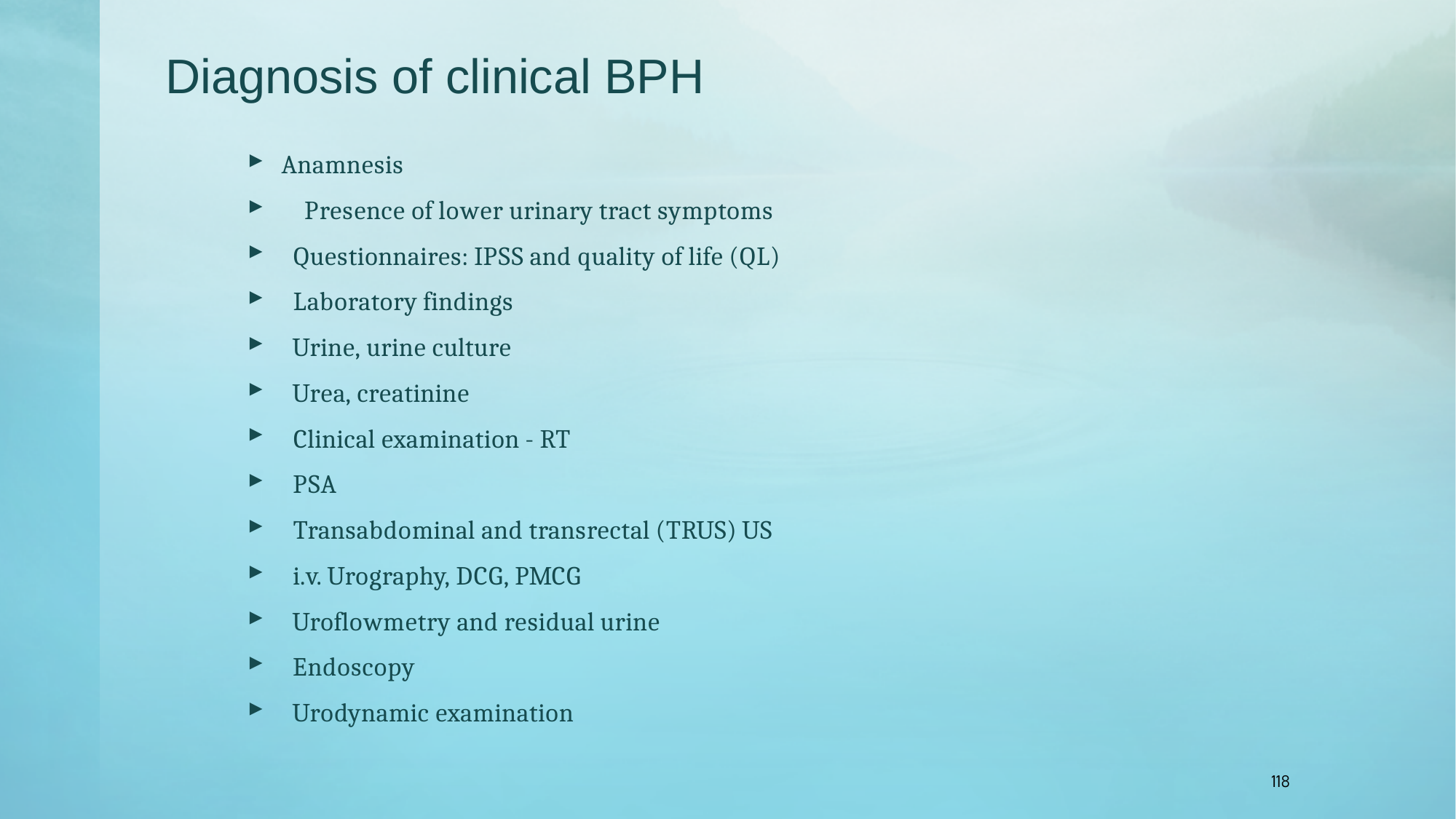

# Diagnosis of clinical BPH
Anamnesis
    Presence of lower urinary tract symptoms
  Questionnaires: IPSS and quality of life (QL)
  Laboratory findings
  Urine, urine culture
  Urea, creatinine
  Clinical examination - RT
  PSA
  Transabdominal and transrectal (TRUS) US
  i.v. Urography, DCG, PMCG
  Uroflowmetry and residual urine
  Endoscopy
  Urodynamic examination
118